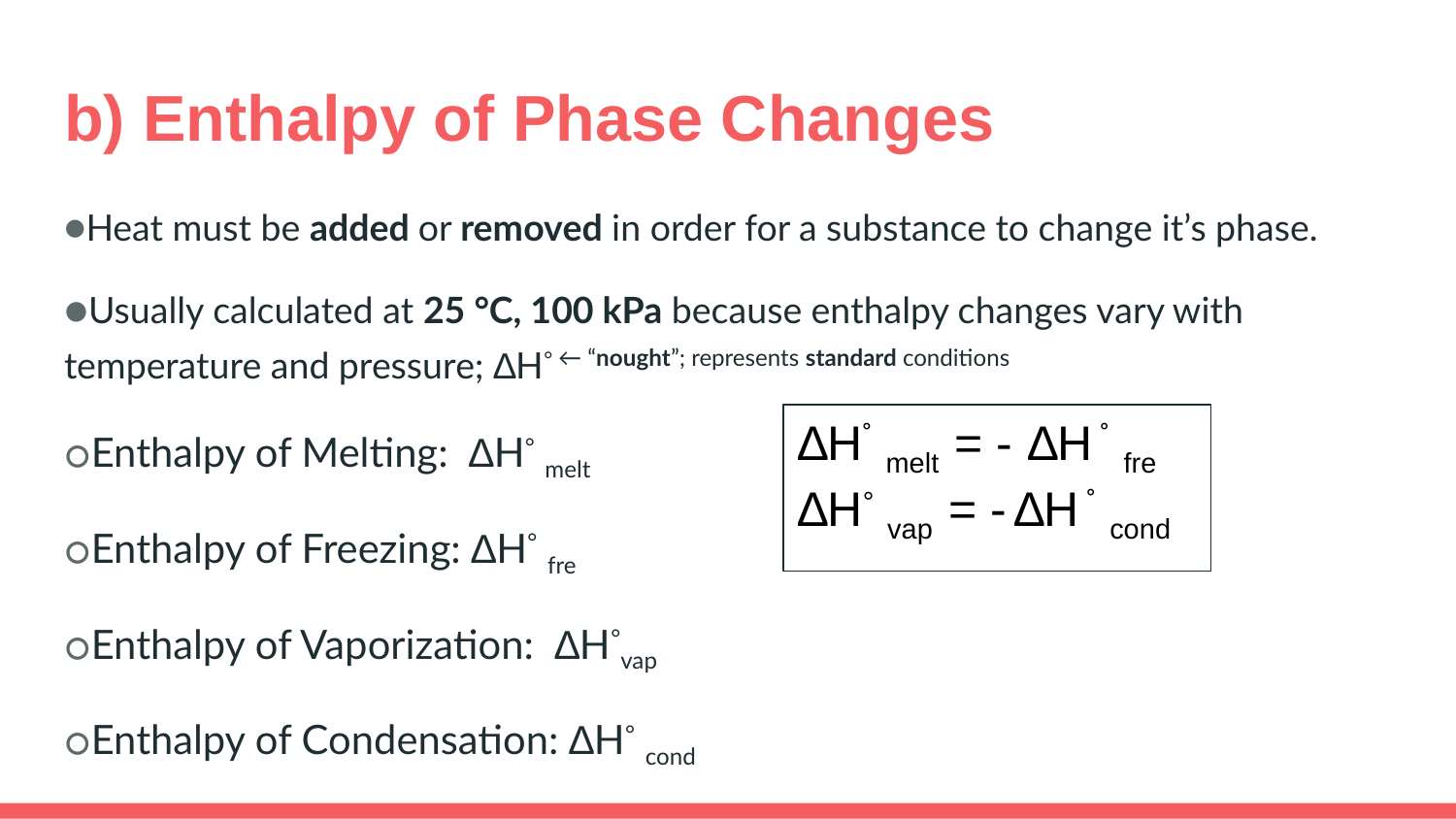

# b) Enthalpy of Phase Changes
Heat must be added or removed in order for a substance to change it’s phase.
Usually calculated at 25 °C, 100 kPa because enthalpy changes vary with temperature and pressure; ∆H° ← “nought”; represents standard conditions
Enthalpy of Melting:  ∆H° melt
Enthalpy of Freezing: ∆H° fre
Enthalpy of Vaporization:  ∆H°vap
Enthalpy of Condensation: ∆H° cond
∆H˚ melt  = -  ∆H ˚ fre
∆H° vap  = - ∆H ˚ cond